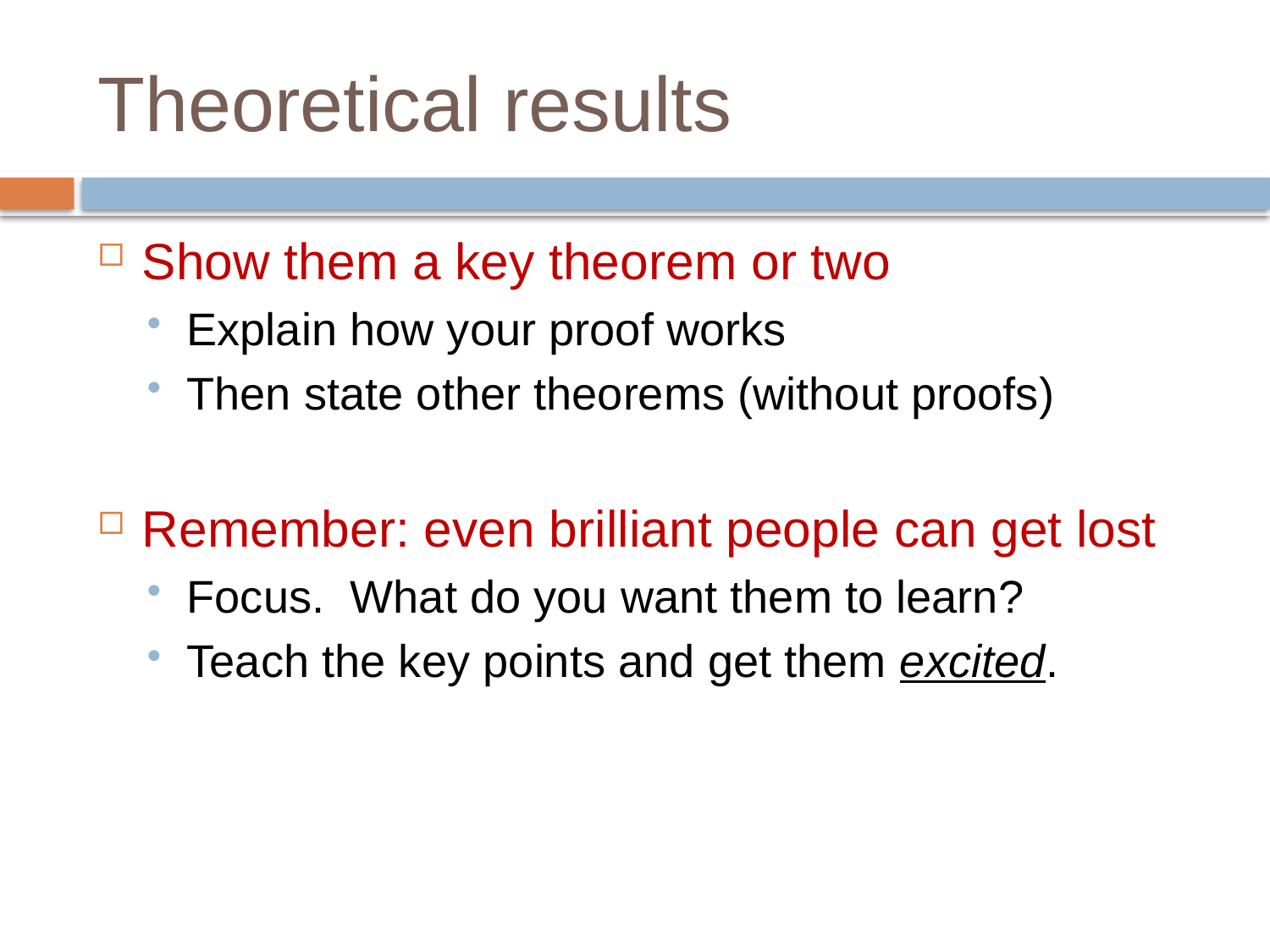

# Theoretical results
Show them a key theorem or two
Explain how your proof works
Then state other theorems (without proofs)

Remember: even brilliant people can get lost
Focus.  What do you want them to learn?
Teach the key points and get them excited.